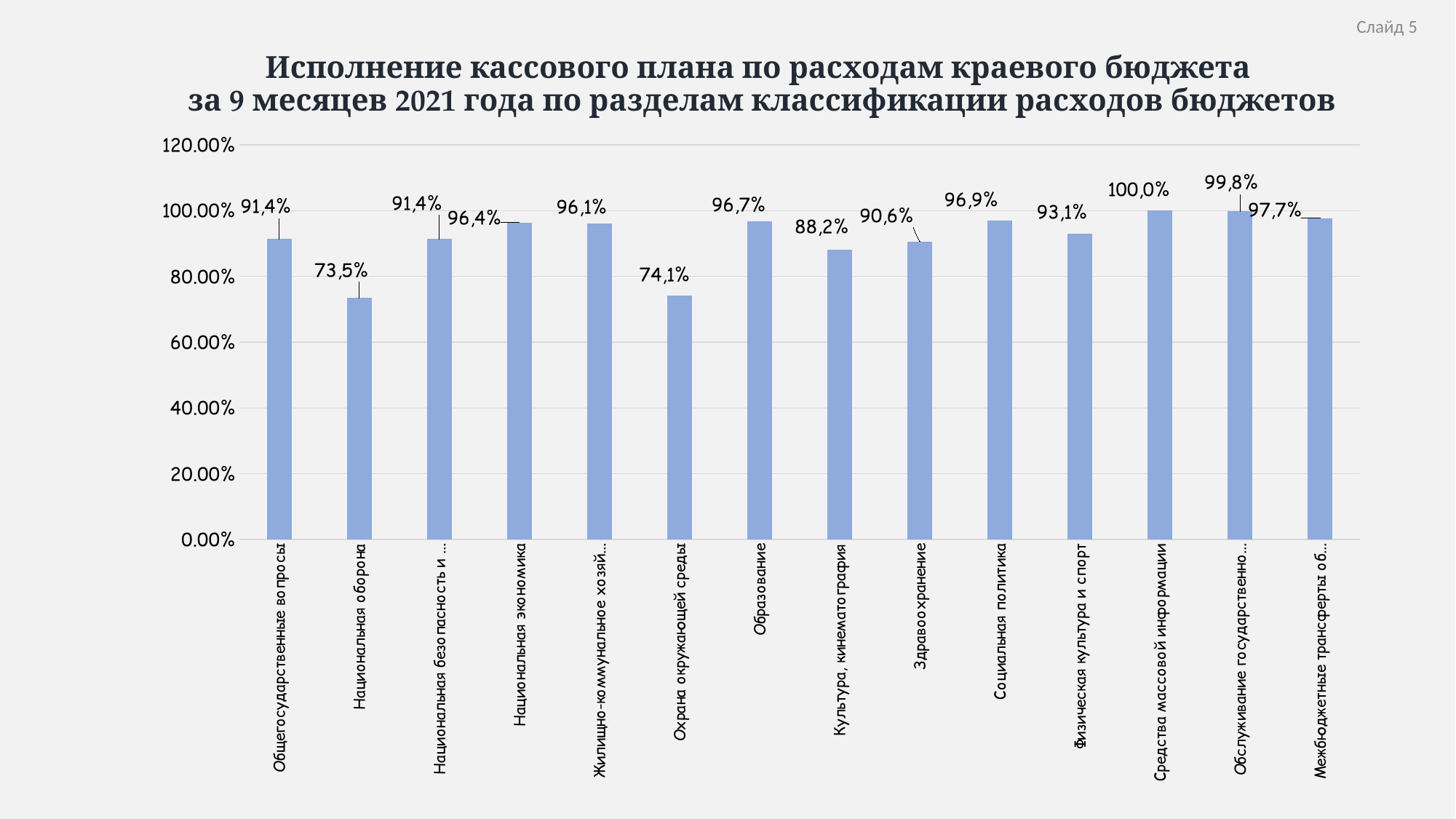

Слайд 5
# Исполнение кассового плана по расходам краевого бюджета за 9 месяцев 2021 года по разделам классификации расходов бюджетов

### Chart

| Category | КАССОВЫЙ ПЛАН |
|---|---|
| Общегосударственные вопросы | 0.9141 |
| Национальная оборона | 0.735 |
| Национальная безопасность и правоохранительная деятельность | 0.914 |
| Национальная экономика | 0.964 |
| Жилищно-коммунальное хозяйство | 0.961 |
| Охрана окружающей среды | 0.741 |
| Образование | 0.967 |
| Культура, кинематография | 0.882 |
| Здравоохранение | 0.906 |
| Социальная политика | 0.969 |
| Физическая культура и спорт | 0.931 |
| Средства массовой информации | 1.0 |
| Обслуживание государственного и муниципального долга | 0.998 |
| Межбюджетные трансферты общего характера бюджетам бюджетной системы Российской Федерации | 0.977 |